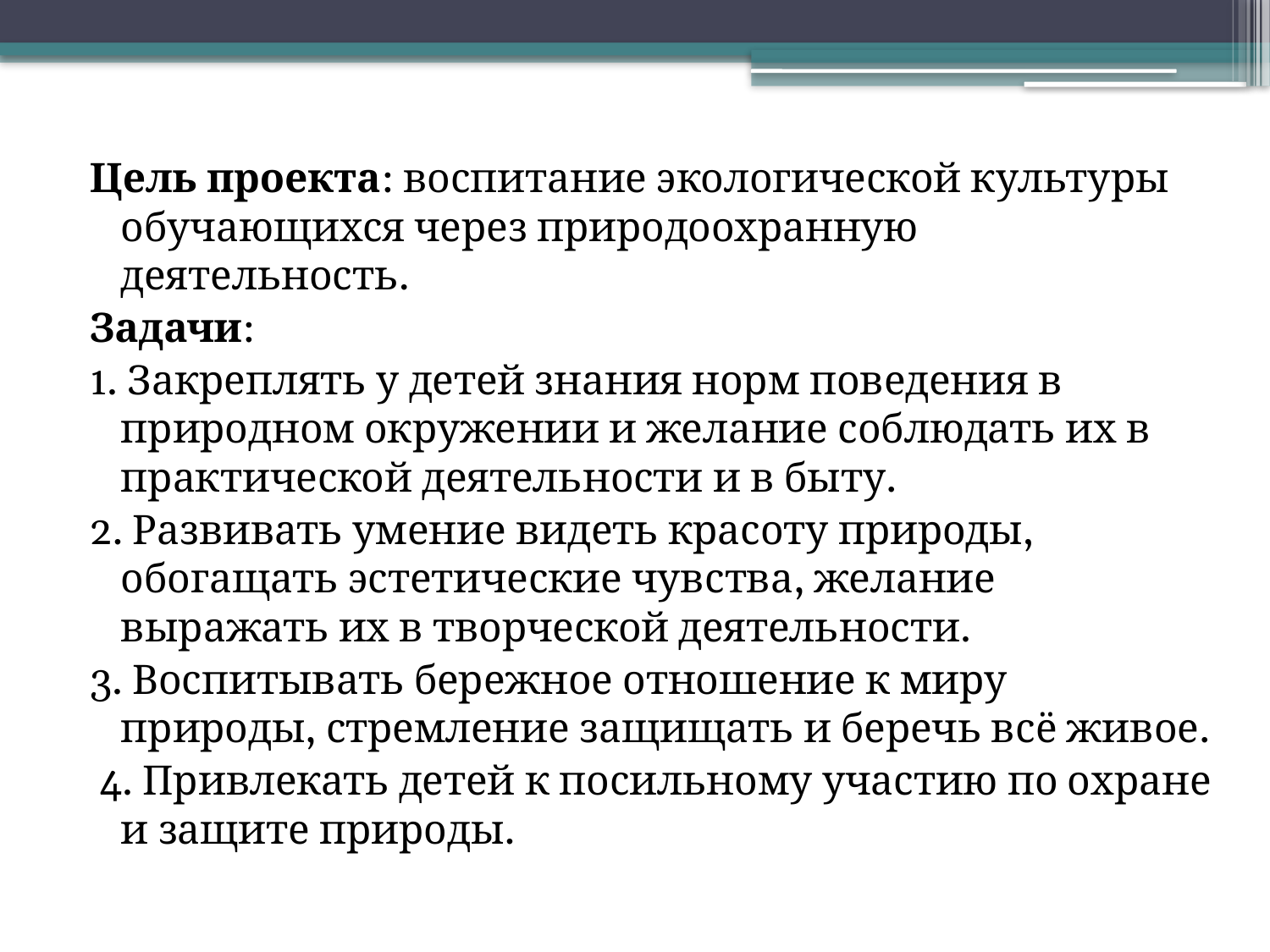

Цель проекта: воспитание экологической культуры обучающихся через природоохранную деятельность.
Задачи:
1. Закреплять у детей знания норм поведения в природном окружении и желание соблюдать их в практической деятельности и в быту.
2. Развивать умение видеть красоту природы, обогащать эстетические чувства, желание выражать их в творческой деятельности.
3. Воспитывать бережное отношение к миру природы, стремление защищать и беречь всё живое.
 4. Привлекать детей к посильному участию по охране и защите природы.